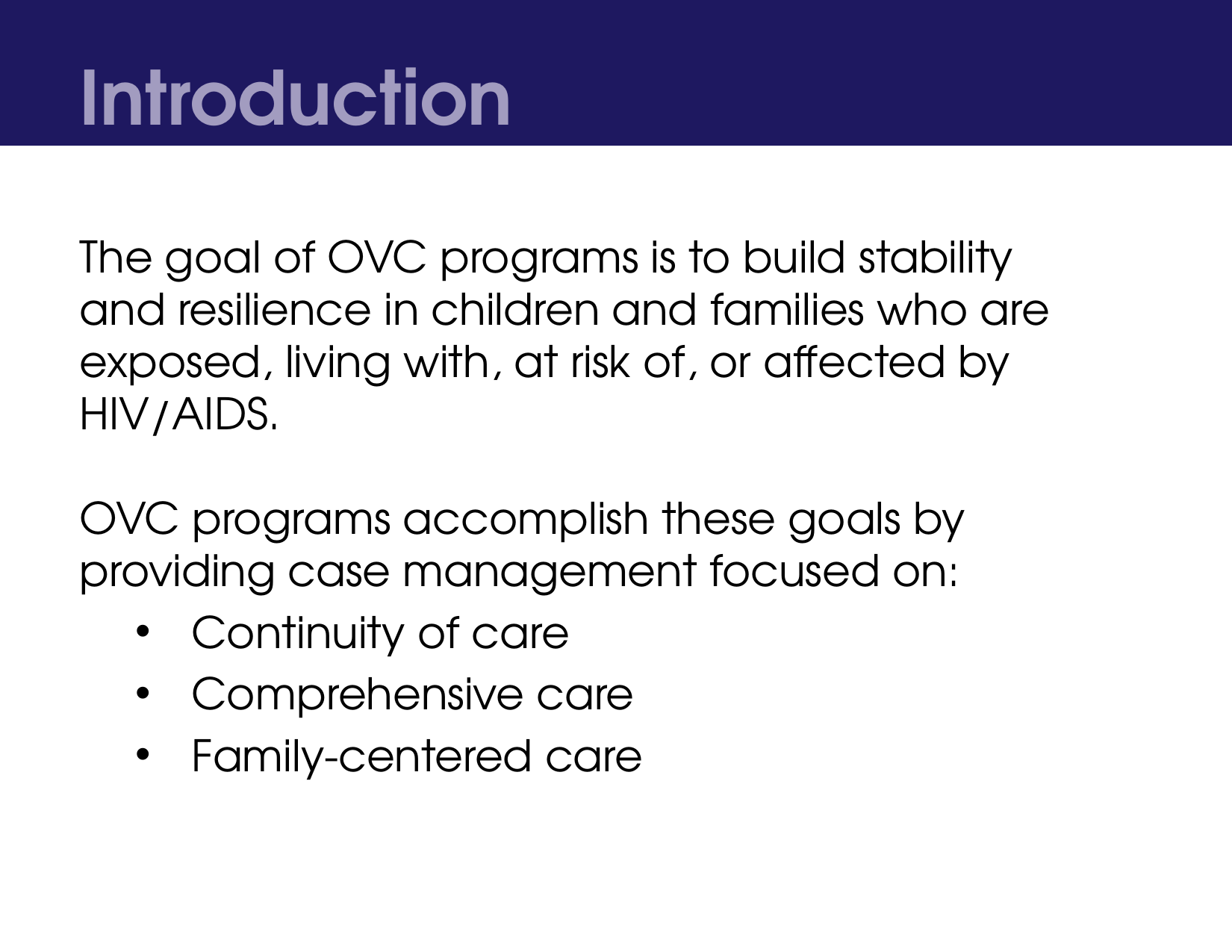

# Introduction
The goal of OVC programs is to build stability and resilience in children and families who are exposed, living with, at risk of, or affected by HIV/AIDS.

OVC programs accomplish these goals by providing case management focused on:
Continuity of care
Comprehensive care
Family-centered care